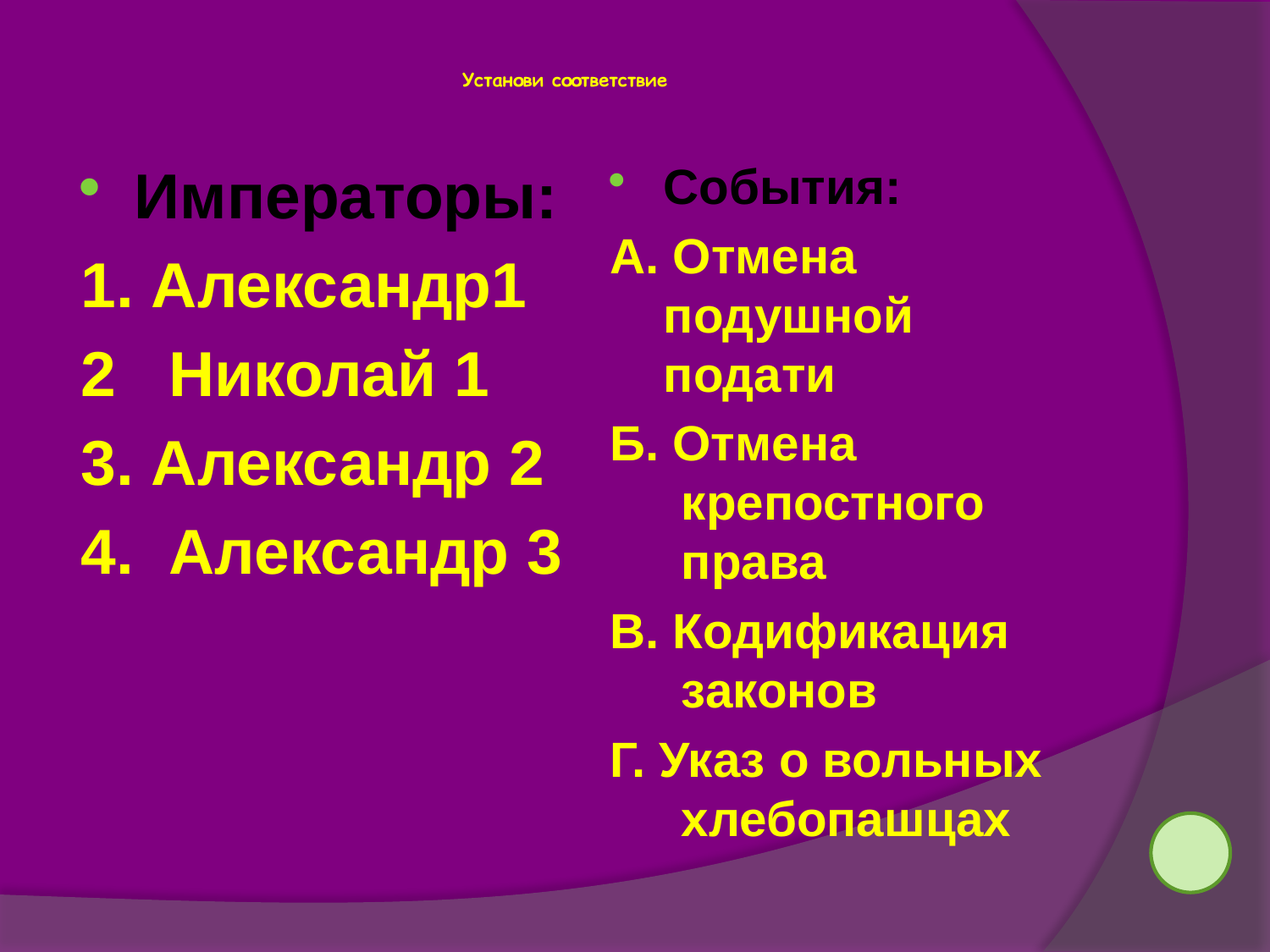

# Установи соответствие
Императоры:
1. Александр1
2   Николай 1
3. Александр 2
4.  Александр 3
События:
А. Отмена подушной подати
Б. Отмена крепостного права
В. Кодификация законов
Г. Указ о вольных хлебопашцах